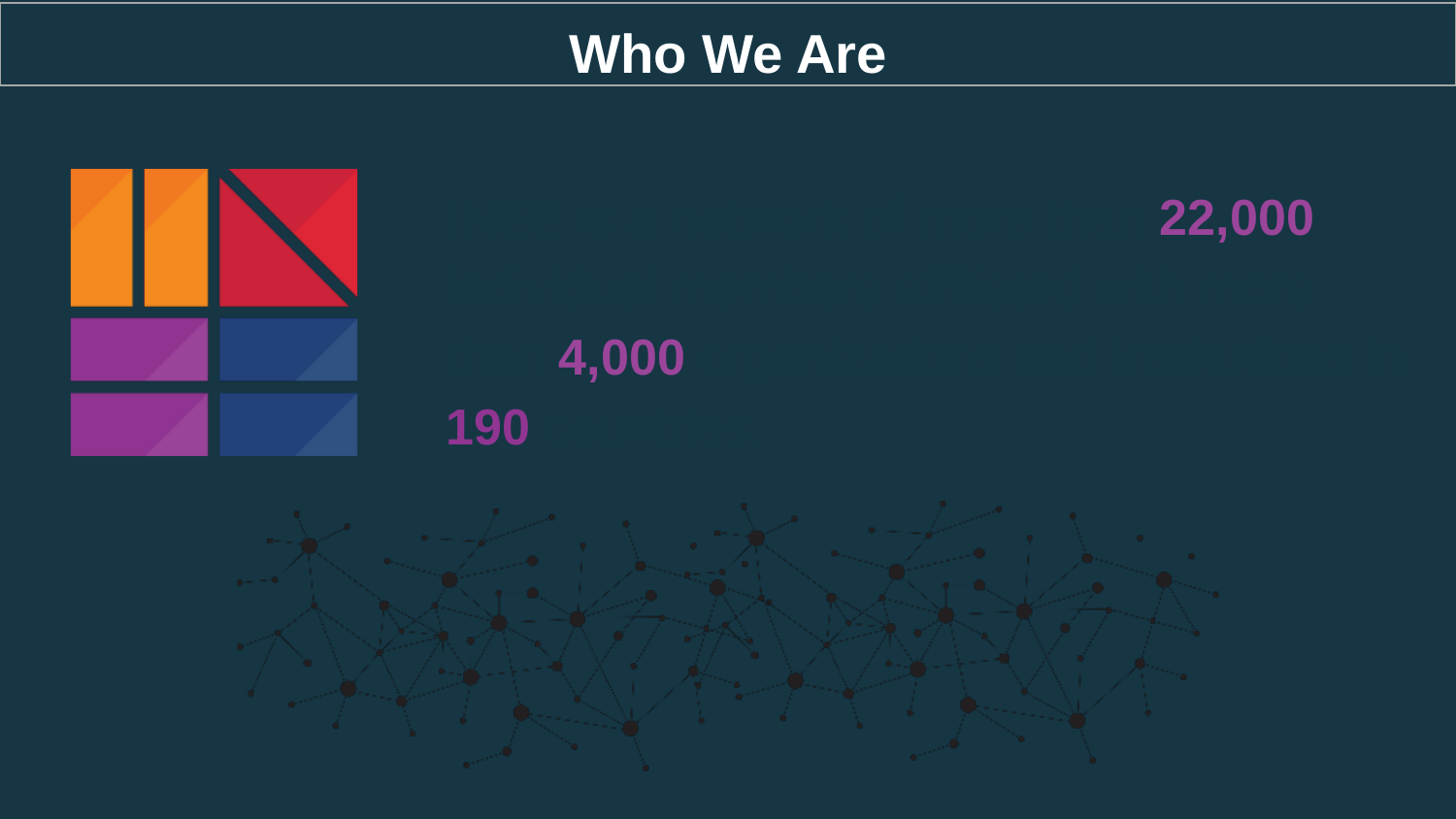

Who We Are

INEE is a network of more than 22,000 individual members affiliated with more than 4,000 organizations and institutions in 190 countries.